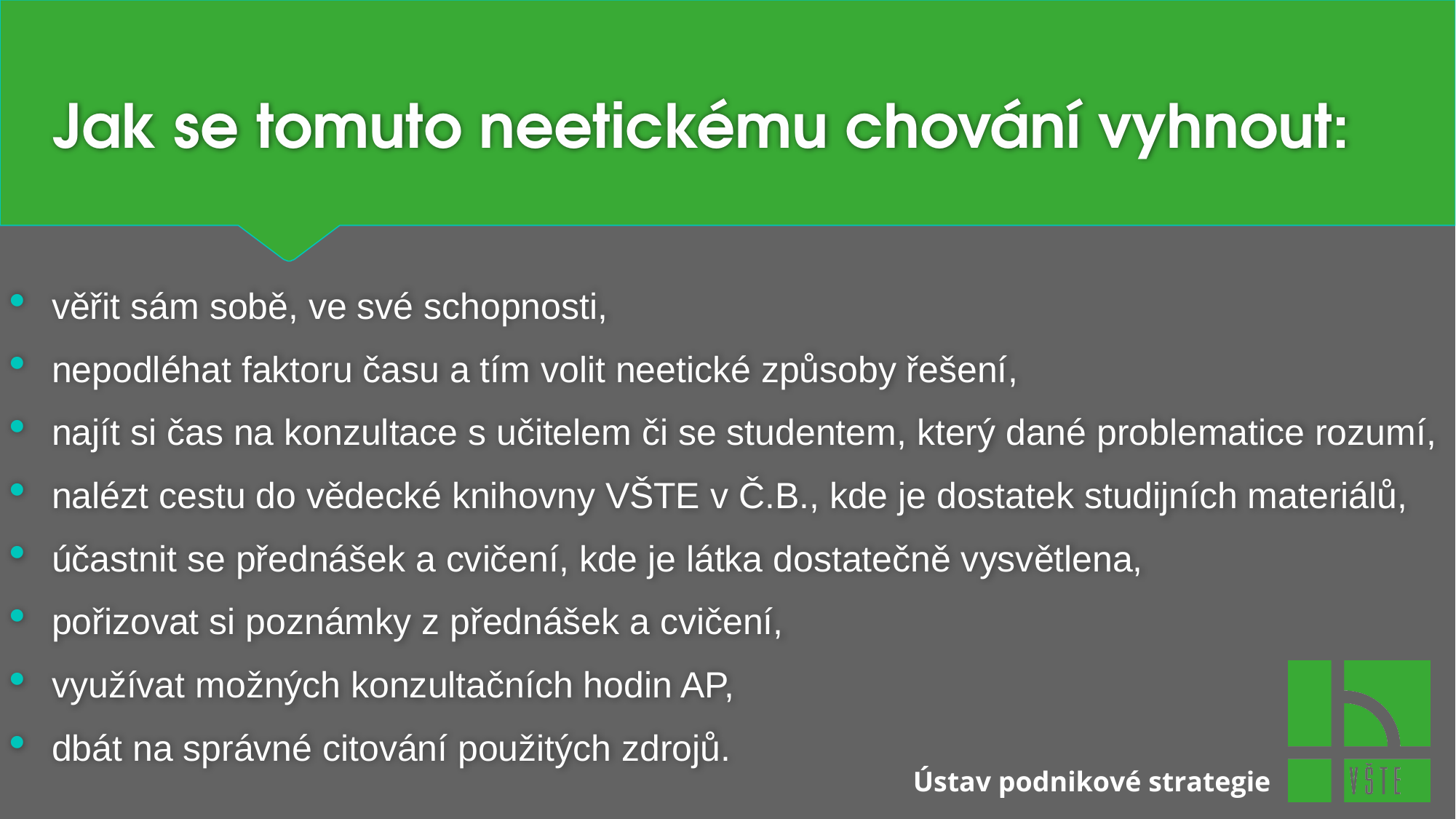

# Jak se tomuto neetickému chování vyhnout:
věřit sám sobě, ve své schopnosti,
nepodléhat faktoru času a tím volit neetické způsoby řešení,
najít si čas na konzultace s učitelem či se studentem, který dané problematice rozumí,
nalézt cestu do vědecké knihovny VŠTE v Č.B., kde je dostatek studijních materiálů,
účastnit se přednášek a cvičení, kde je látka dostatečně vysvětlena,
pořizovat si poznámky z přednášek a cvičení,
využívat možných konzultačních hodin AP,
dbát na správné citování použitých zdrojů.